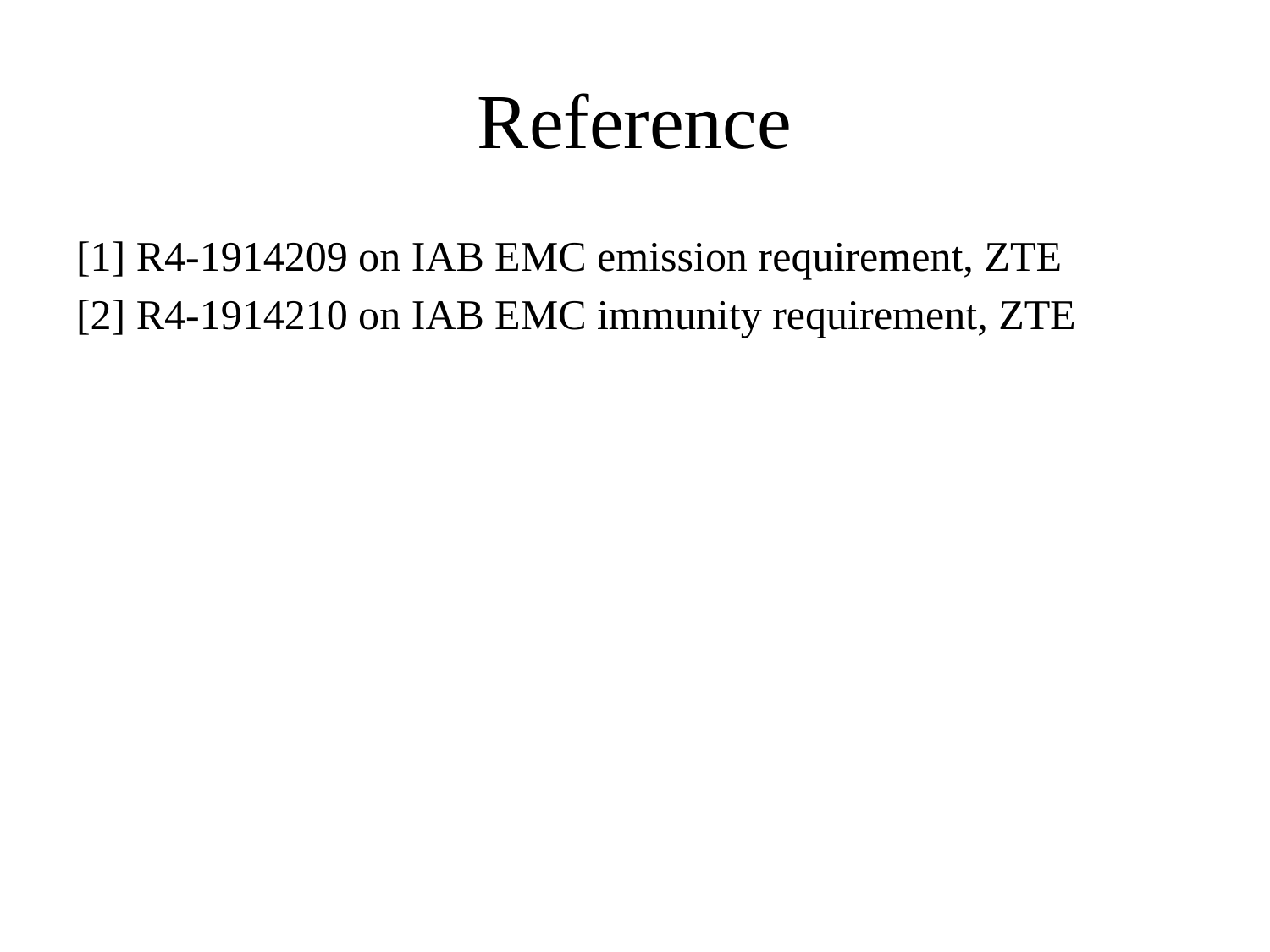

# Reference
[1] R4-1914209 on IAB EMC emission requirement, ZTE
[2] R4-1914210 on IAB EMC immunity requirement, ZTE